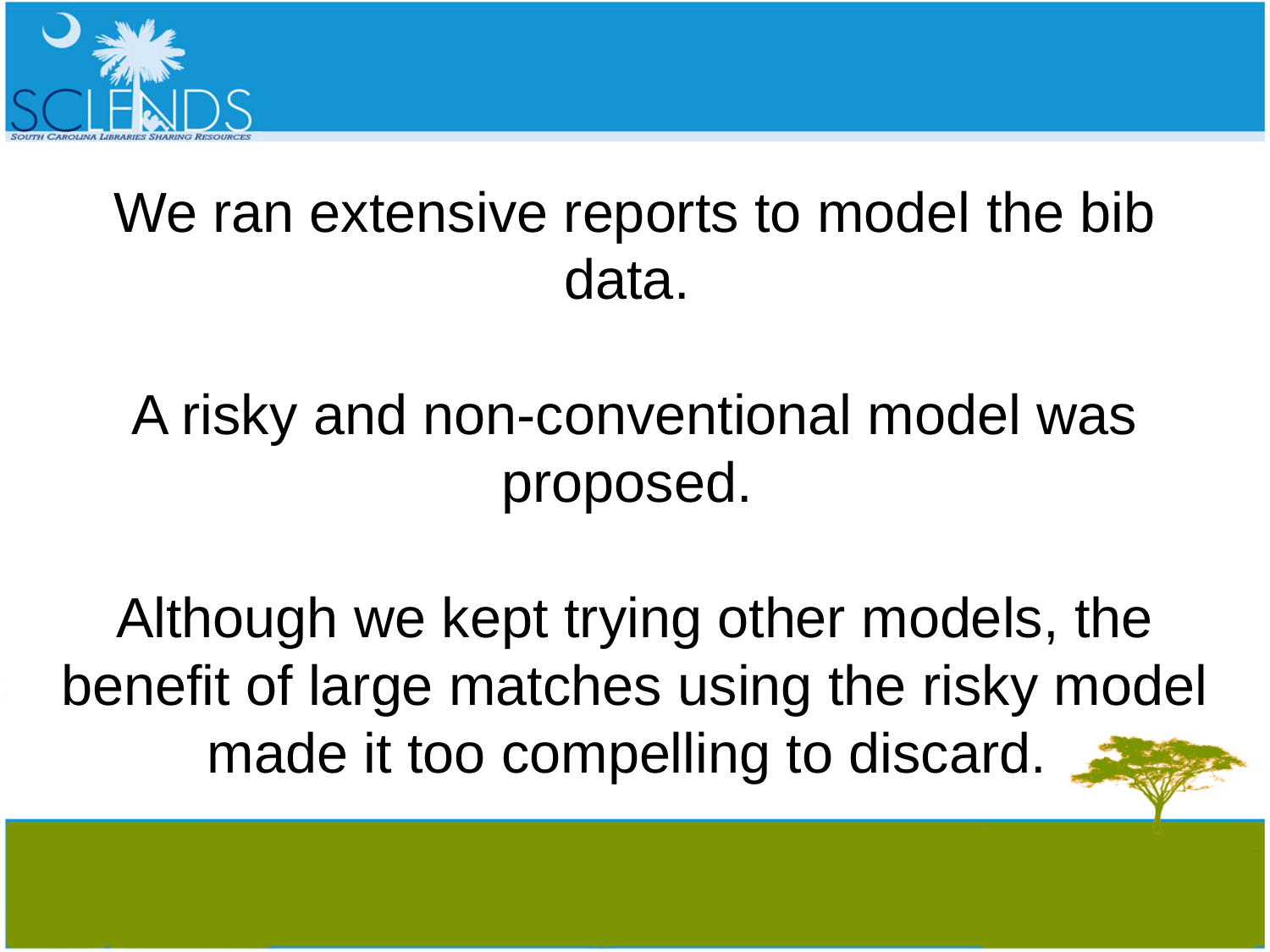

#
We ran extensive reports to model the bib data.

A risky and non-conventional model was proposed.

Although we kept trying other models, the benefit of large matches using the risky model made it too compelling to discard.